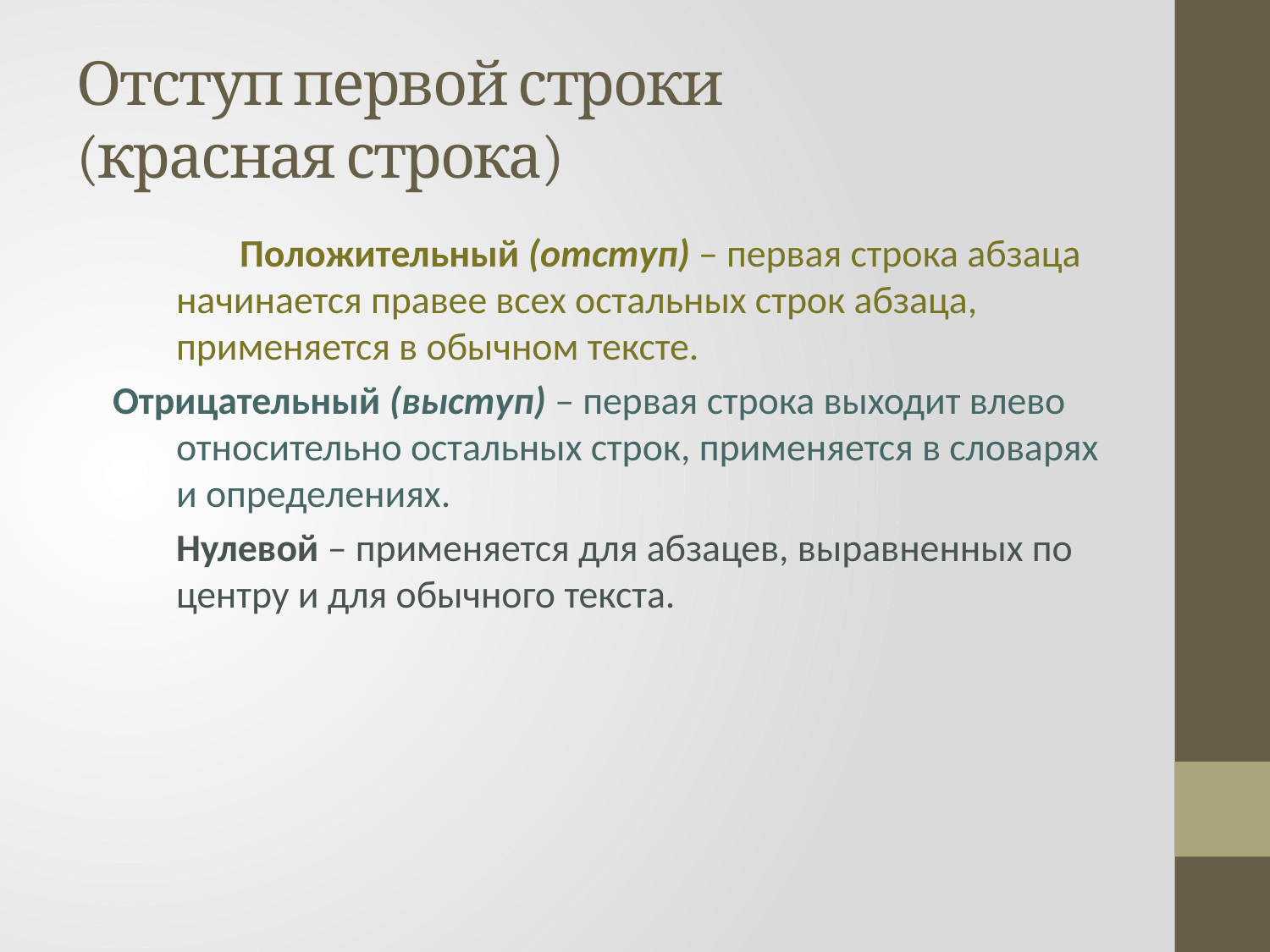

# Отступ первой строки (красная строка)
Положительный (отступ) – первая строка абзаца начинается правее всех остальных строк абзаца, применяется в обычном тексте.
Отрицательный (выступ) – первая строка выходит влево относительно остальных строк, применяется в словарях и определениях.
Нулевой – применяется для абзацев, выравненных по центру и для обычного текста.